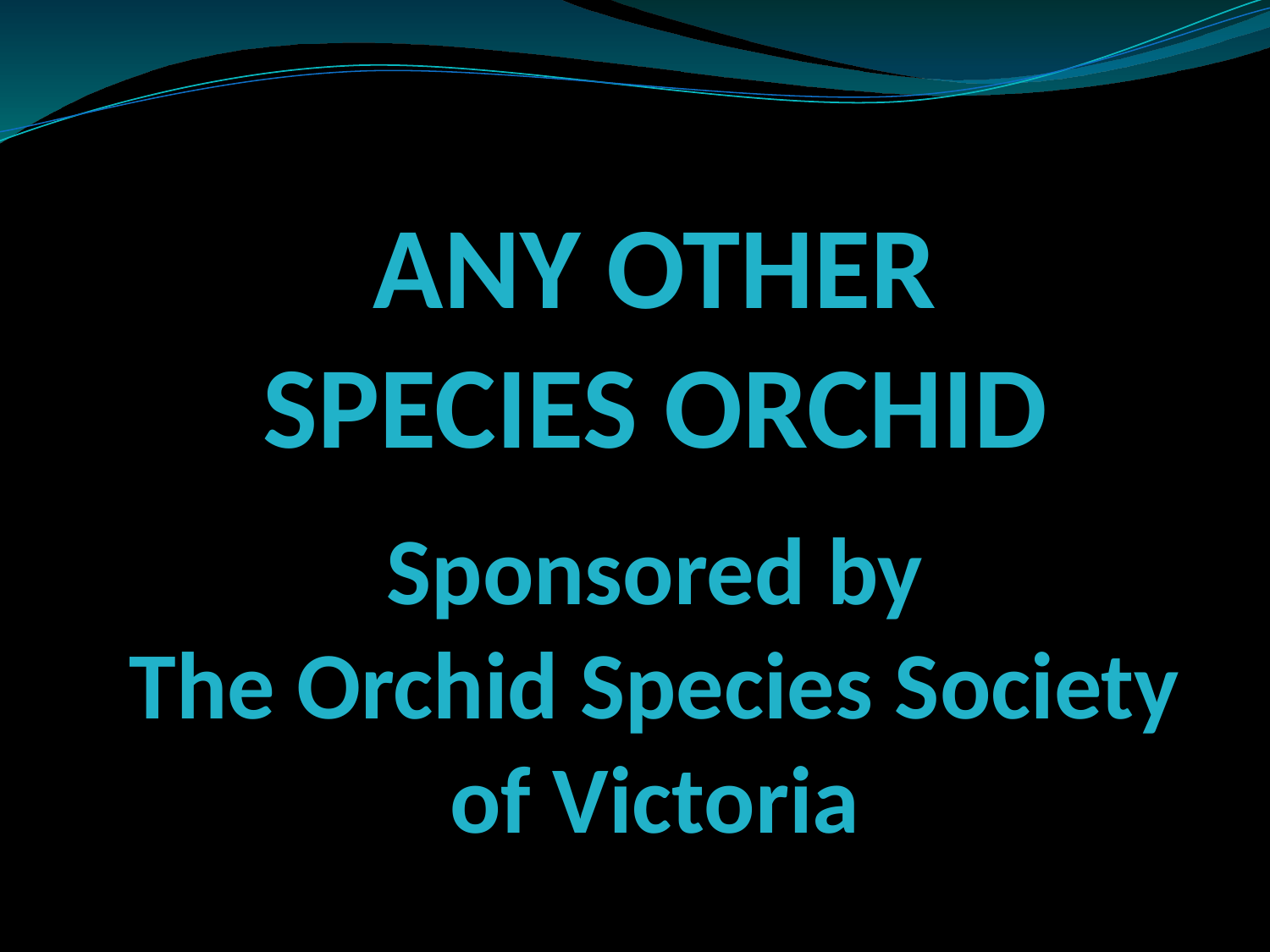

Any other
species ORCHID

Sponsored by
The Orchid Species Society
of Victoria